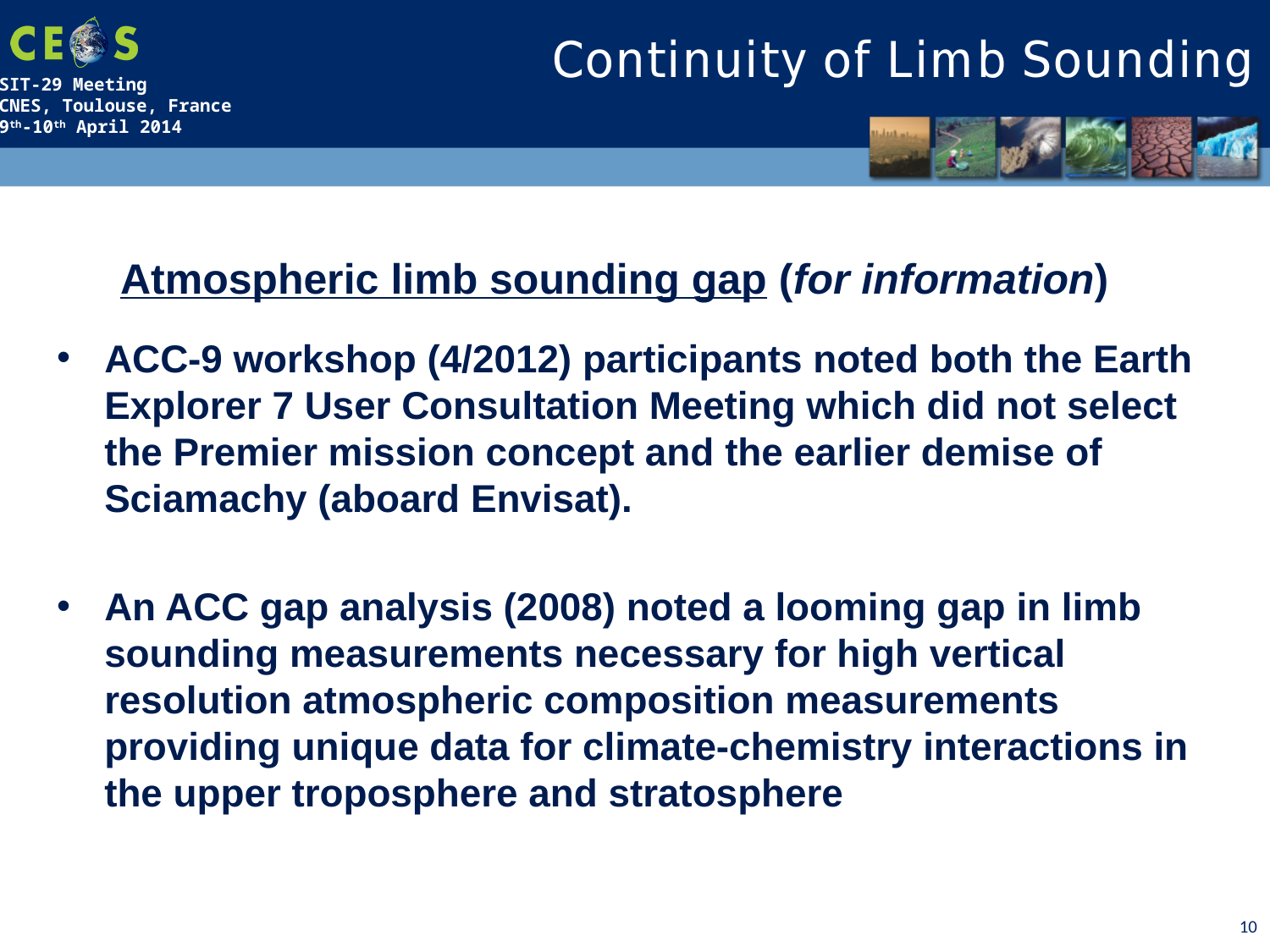

Continuity of Limb Sounding

Atmospheric limb sounding gap (for information)

ACC-9 workshop (4/2012) participants noted both the Earth Explorer 7 User Consultation Meeting which did not select the Premier mission concept and the earlier demise of Sciamachy (aboard Envisat).

An ACC gap analysis (2008) noted a looming gap in limb sounding measurements necessary for high vertical resolution atmospheric composition measurements providing unique data for climate-chemistry interactions in the upper troposphere and stratosphere
10